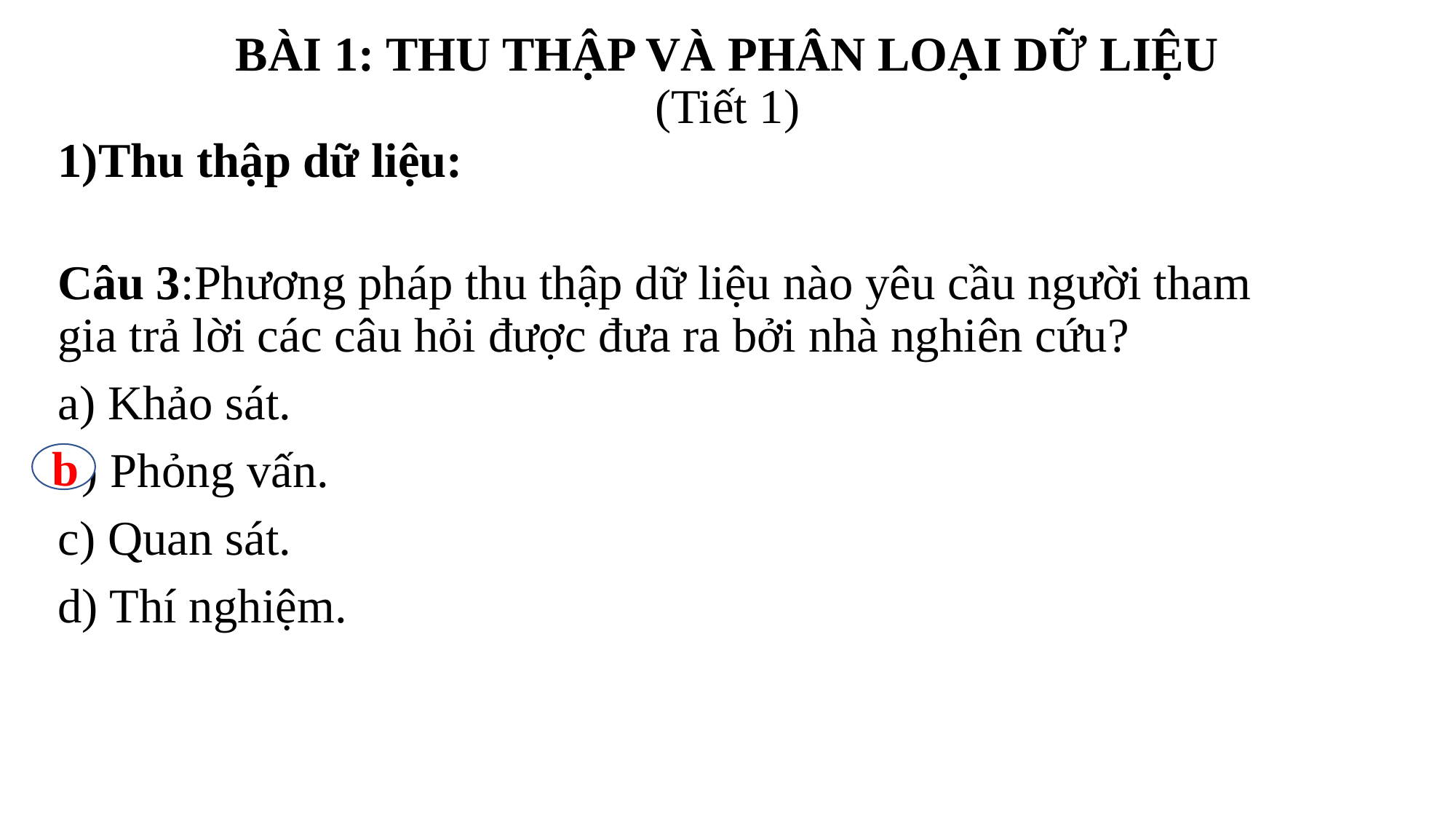

BÀI 1: THU THẬP VÀ PHÂN LOẠI DỮ LIỆU
(Tiết 1)
1)Thu thập dữ liệu:

Câu 3:Phương pháp thu thập dữ liệu nào yêu cầu người tham gia trả lời các câu hỏi được đưa ra bởi nhà nghiên cứu?
a) Khảo sát.
b) Phỏng vấn.
c) Quan sát.
d) Thí nghiệm.

b